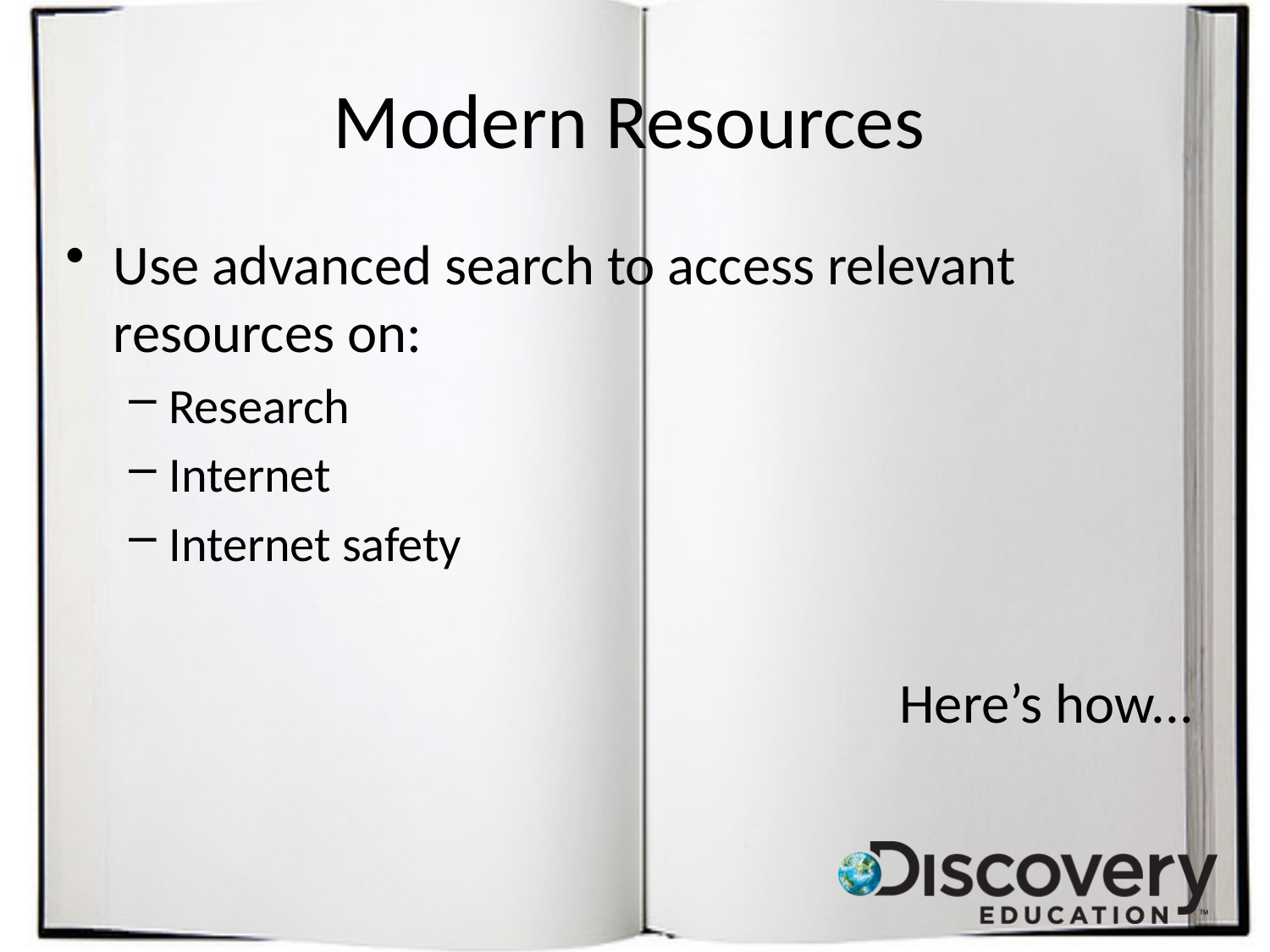

# Modern Resources
Use advanced search to access relevant resources on:
Research
Internet
Internet safety

Here’s how...